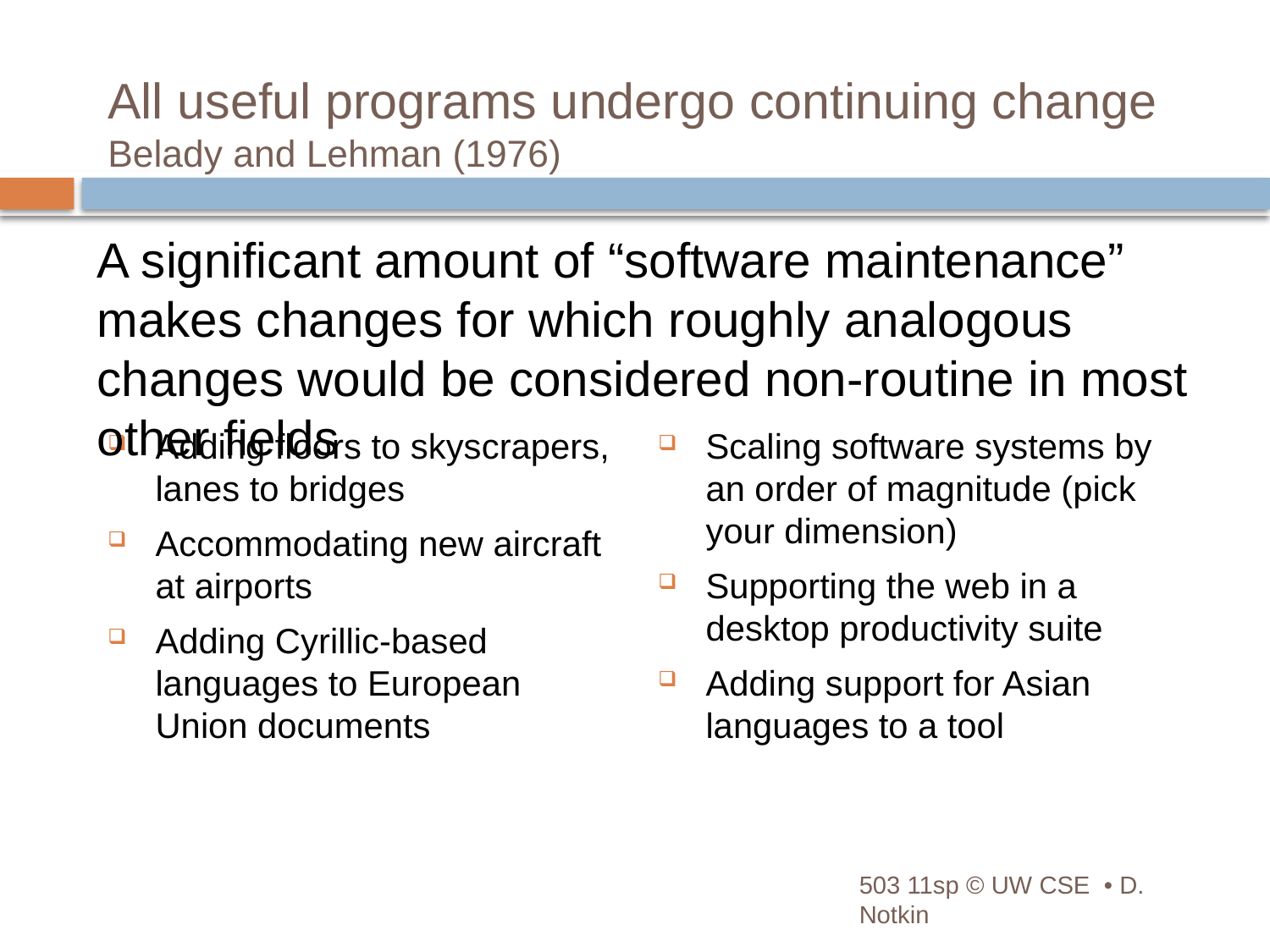

# All useful programs undergo continuing change Belady and Lehman (1976)
A significant amount of “software maintenance” makes changes for which roughly analogous changes would be considered non-routine in most other fields
Adding floors to skyscrapers, lanes to bridges
Accommodating new aircraft at airports
Adding Cyrillic-based languages to European Union documents
Scaling software systems by an order of magnitude (pick your dimension)
Supporting the web in a desktop productivity suite
Adding support for Asian languages to a tool
503 11sp © UW CSE  • D. Notkin
16